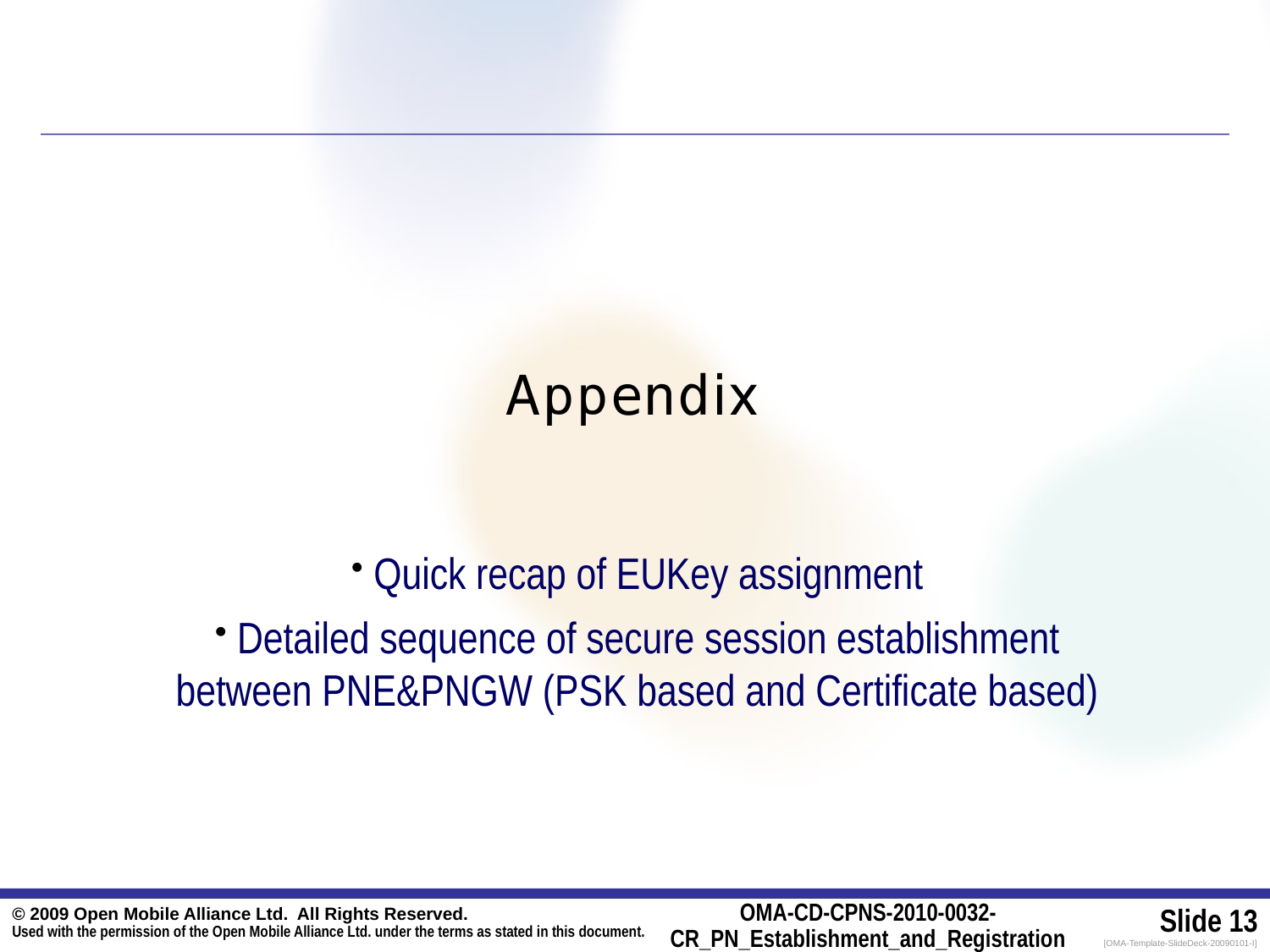

# Appendix
 Quick recap of EUKey assignment
 Detailed sequence of secure session establishment between PNE&PNGW (PSK based and Certificate based)